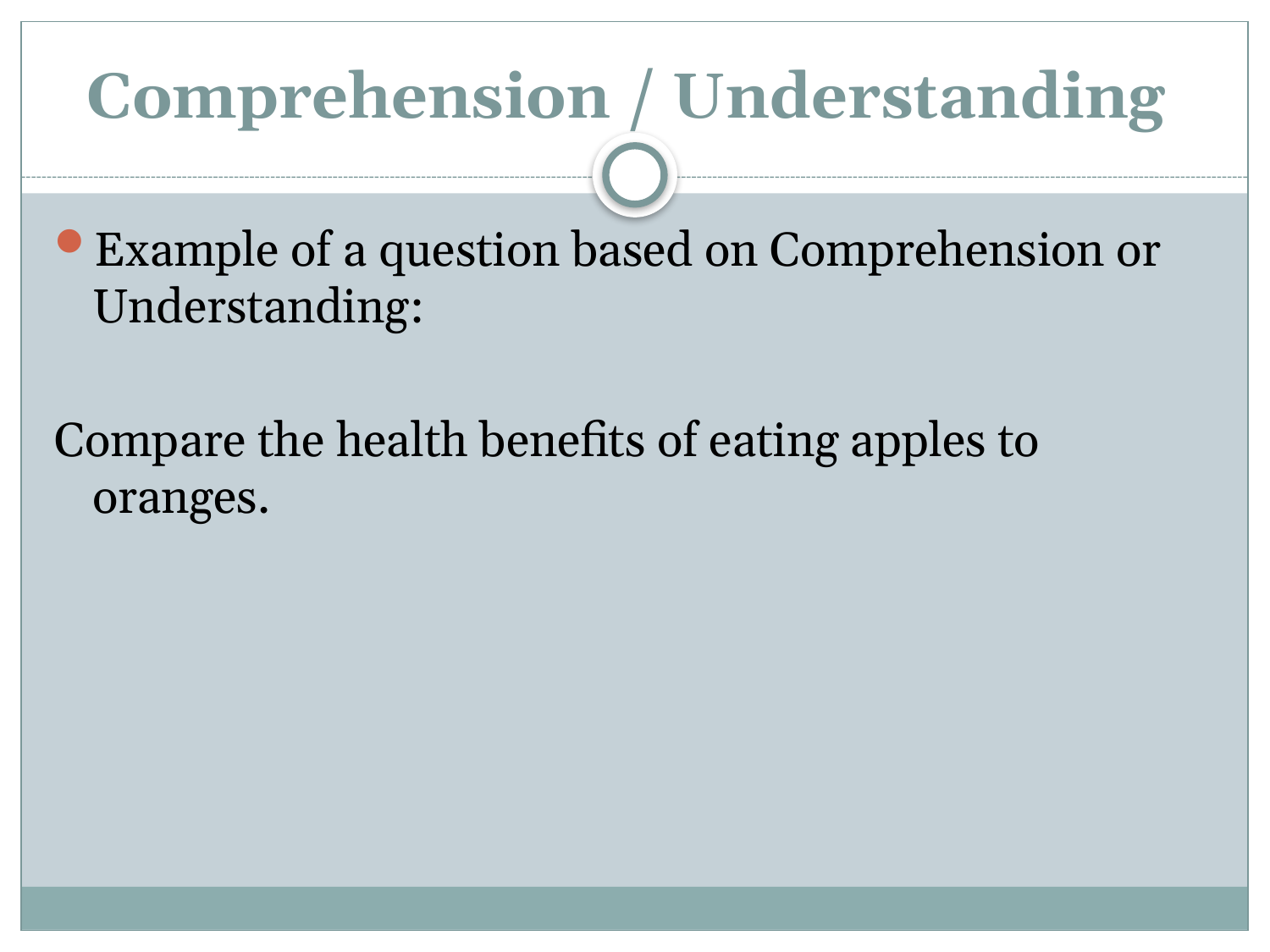

# Comprehension / Understanding
Example of a question based on Comprehension or Understanding:

Compare the health benefits of eating apples to oranges.